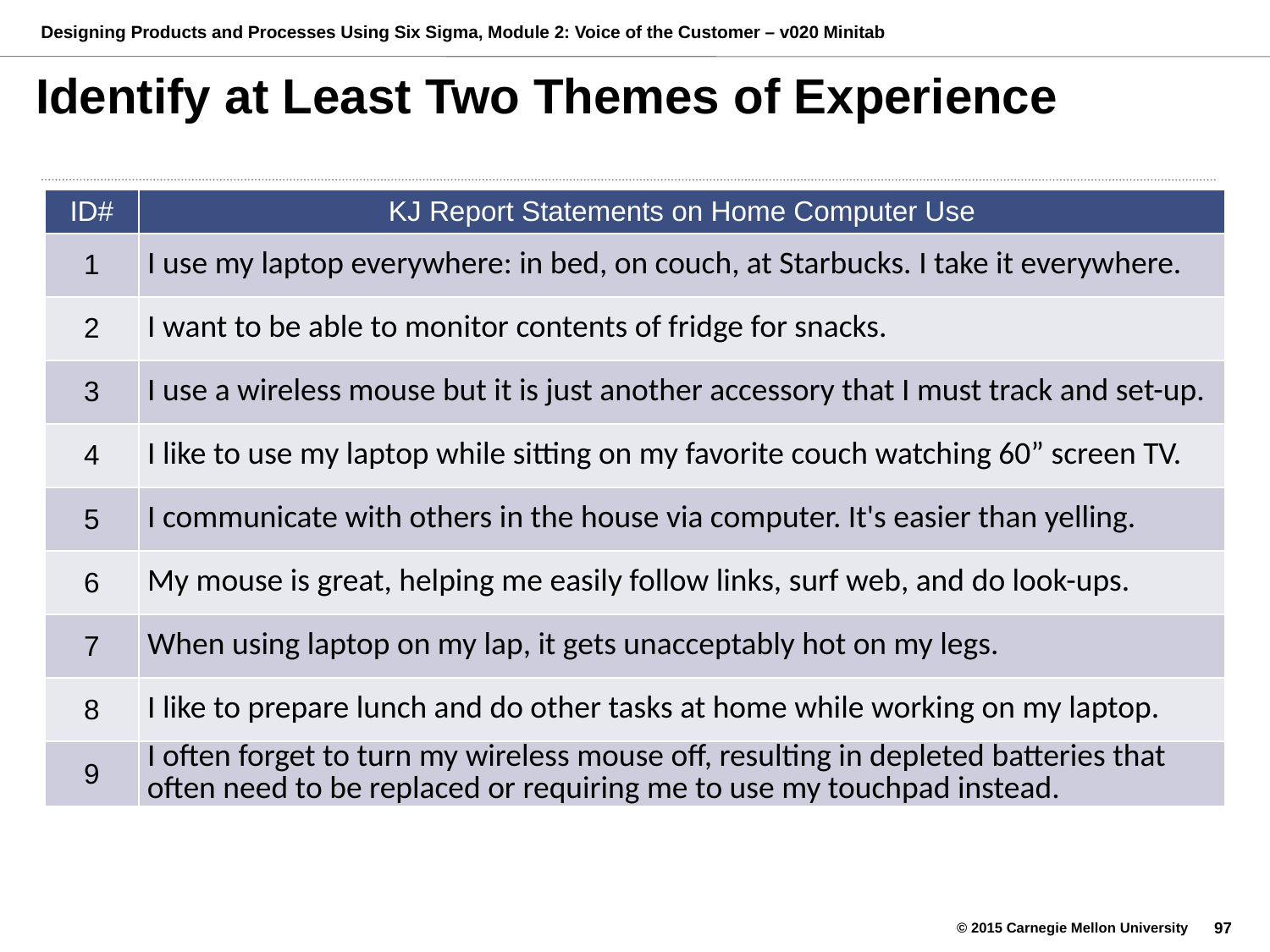

# Identify at Least Two Themes of Experience
| ID# | KJ Report Statements on Home Computer Use |
| --- | --- |
| 1 | I use my laptop everywhere: in bed, on couch, at Starbucks. I take it everywhere. |
| 2 | I want to be able to monitor contents of fridge for snacks. |
| 3 | I use a wireless mouse but it is just another accessory that I must track and set-up. |
| 4 | I like to use my laptop while sitting on my favorite couch watching 60” screen TV. |
| 5 | I communicate with others in the house via computer. It's easier than yelling. |
| 6 | My mouse is great, helping me easily follow links, surf web, and do look-ups. |
| 7 | When using laptop on my lap, it gets unacceptably hot on my legs. |
| 8 | I like to prepare lunch and do other tasks at home while working on my laptop. |
| 9 | I often forget to turn my wireless mouse off, resulting in depleted batteries that often need to be replaced or requiring me to use my touchpad instead. |